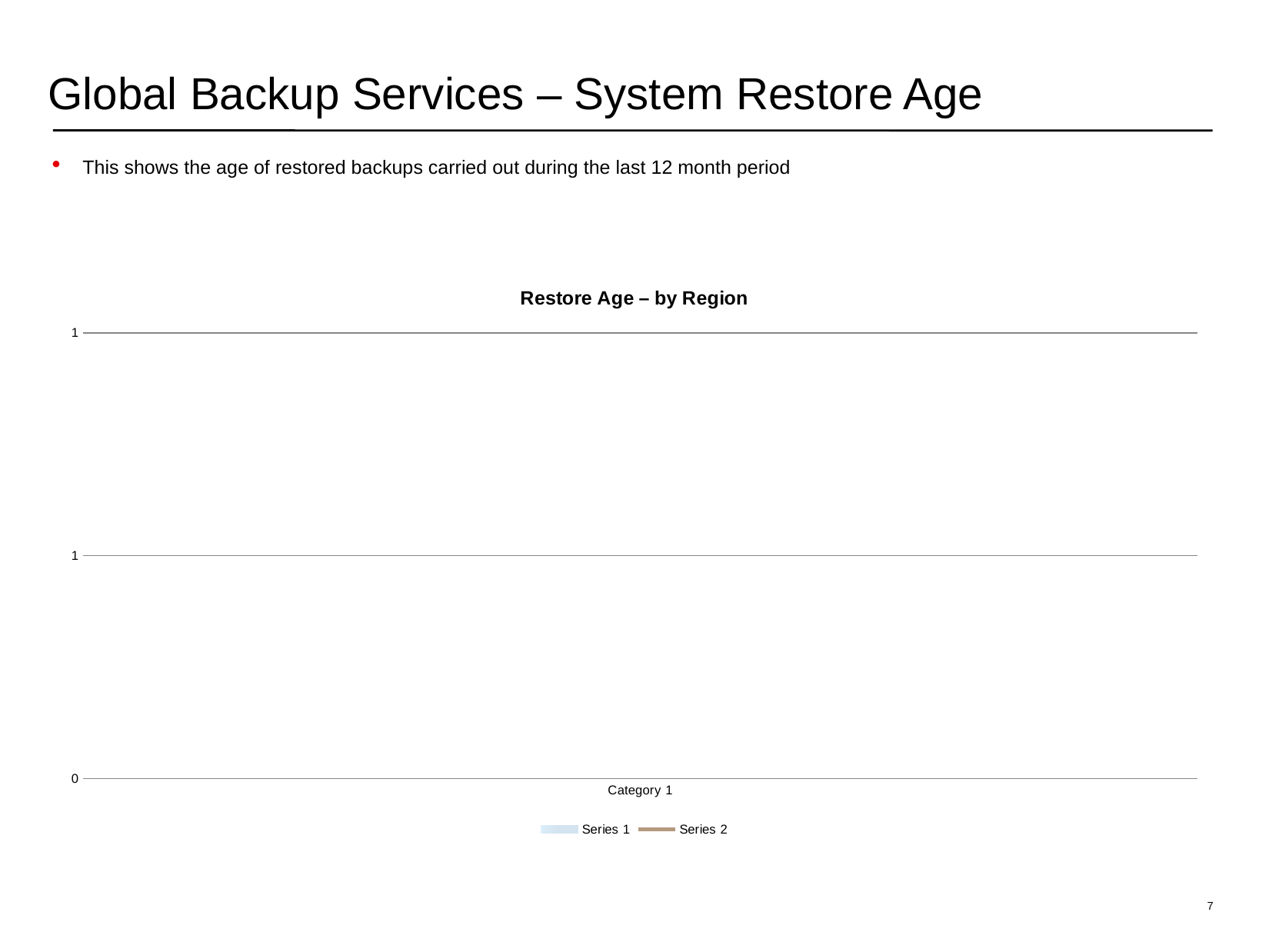

# Global Backup Services – System Restore Age
This shows the age of restored backups carried out during the last 12 month period

### Chart: Restore Age – by Region

| Category | Series 1 | Series 2 |
|---|---|---|
| Category 1 | 0.0 | 0.0 |
7